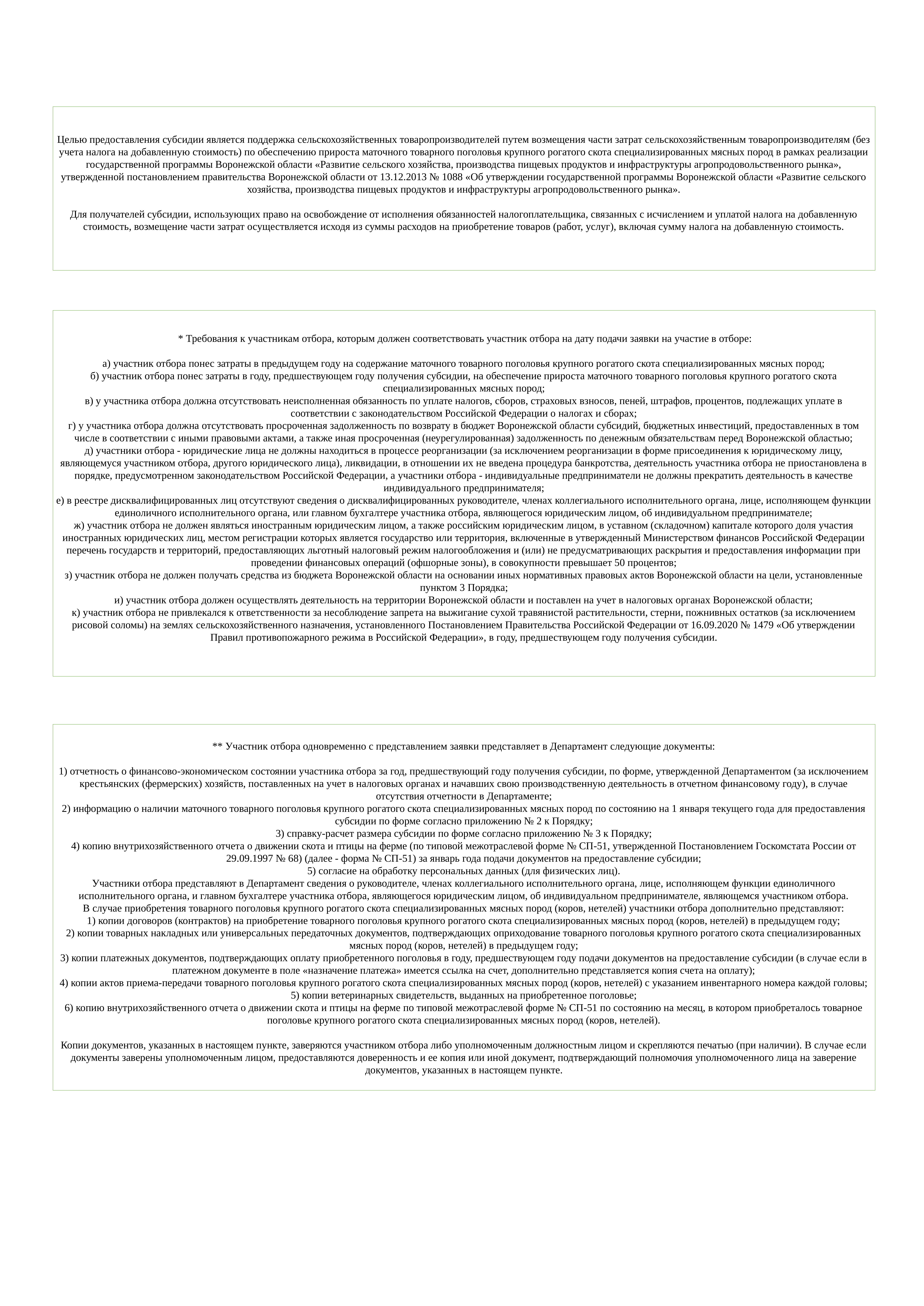

Целью предоставления субсидии является поддержка сельскохозяйственных товаропроизводителей путем возмещения части затрат сельскохозяйственным товаропроизводителям (без учета налога на добавленную стоимость) по обеспечению прироста маточного товарного поголовья крупного рогатого скота специализированных мясных пород в рамках реализации государственной программы Воронежской области «Развитие сельского хозяйства, производства пищевых продуктов и инфраструктуры агропродовольственного рынка», утвержденной постановлением правительства Воронежской области от 13.12.2013 № 1088 «Об утверждении государственной программы Воронежской области «Развитие сельского хозяйства, производства пищевых продуктов и инфраструктуры агропродовольственного рынка».

Для получателей субсидии, использующих право на освобождение от исполнения обязанностей налогоплательщика, связанных с исчислением и уплатой налога на добавленную стоимость, возмещение части затрат осуществляется исходя из суммы расходов на приобретение товаров (работ, услуг), включая сумму налога на добавленную стоимость.

 * Требования к участникам отбора, которым должен соответствовать участник отбора на дату подачи заявки на участие в отборе:

а) участник отбора понес затраты в предыдущем году на содержание маточного товарного поголовья крупного рогатого скота специализированных мясных пород;
б) участник отбора понес затраты в году, предшествующем году получения субсидии, на обеспечение прироста маточного товарного поголовья крупного рогатого скота специализированных мясных пород;
в) у участника отбора должна отсутствовать неисполненная обязанность по уплате налогов, сборов, страховых взносов, пеней, штрафов, процентов, подлежащих уплате в соответствии с законодательством Российской Федерации о налогах и сборах;
г) у участника отбора должна отсутствовать просроченная задолженность по возврату в бюджет Воронежской области субсидий, бюджетных инвестиций, предоставленных в том числе в соответствии с иными правовыми актами, а также иная просроченная (неурегулированная) задолженность по денежным обязательствам перед Воронежской областью;
д) участники отбора - юридические лица не должны находиться в процессе реорганизации (за исключением реорганизации в форме присоединения к юридическому лицу, являющемуся участником отбора, другого юридического лица), ликвидации, в отношении их не введена процедура банкротства, деятельность участника отбора не приостановлена в порядке, предусмотренном законодательством Российской Федерации, а участники отбора - индивидуальные предприниматели не должны прекратить деятельность в качестве индивидуального предпринимателя;
е) в реестре дисквалифицированных лиц отсутствуют сведения о дисквалифицированных руководителе, членах коллегиального исполнительного органа, лице, исполняющем функции единоличного исполнительного органа, или главном бухгалтере участника отбора, являющегося юридическим лицом, об индивидуальном предпринимателе;
ж) участник отбора не должен являться иностранным юридическим лицом, а также российским юридическим лицом, в уставном (складочном) капитале которого доля участия иностранных юридических лиц, местом регистрации которых является государство или территория, включенные в утвержденный Министерством финансов Российской Федерации перечень государств и территорий, предоставляющих льготный налоговый режим налогообложения и (или) не предусматривающих раскрытия и предоставления информации при проведении финансовых операций (офшорные зоны), в совокупности превышает 50 процентов;
з) участник отбора не должен получать средства из бюджета Воронежской области на основании иных нормативных правовых актов Воронежской области на цели, установленные пунктом 3 Порядка;
и) участник отбора должен осуществлять деятельность на территории Воронежской области и поставлен на учет в налоговых органах Воронежской области;
к) участник отбора не привлекался к ответственности за несоблюдение запрета на выжигание сухой травянистой растительности, стерни, пожнивных остатков (за исключением рисовой соломы) на землях сельскохозяйственного назначения, установленного Постановлением Правительства Российской Федерации от 16.09.2020 № 1479 «Об утверждении Правил противопожарного режима в Российской Федерации», в году, предшествующем году получения субсидии.

** Участник отбора одновременно с представлением заявки представляет в Департамент следующие документы:

1) отчетность о финансово-экономическом состоянии участника отбора за год, предшествующий году получения субсидии, по форме, утвержденной Департаментом (за исключением крестьянских (фермерских) хозяйств, поставленных на учет в налоговых органах и начавших свою производственную деятельность в отчетном финансовому году), в случае отсутствия отчетности в Департаменте;
2) информацию о наличии маточного товарного поголовья крупного рогатого скота специализированных мясных пород по состоянию на 1 января текущего года для предоставления субсидии по форме согласно приложению № 2 к Порядку;
3) справку-расчет размера субсидии по форме согласно приложению № 3 к Порядку;
4) копию внутрихозяйственного отчета о движении скота и птицы на ферме (по типовой межотраслевой форме № СП-51, утвержденной Постановлением Госкомстата России от 29.09.1997 № 68) (далее - форма № СП-51) за январь года подачи документов на предоставление субсидии;
5) согласие на обработку персональных данных (для физических лиц).
Участники отбора представляют в Департамент сведения о руководителе, членах коллегиального исполнительного органа, лице, исполняющем функции единоличного исполнительного органа, и главном бухгалтере участника отбора, являющегося юридическим лицом, об индивидуальном предпринимателе, являющемся участником отбора.
В случае приобретения товарного поголовья крупного рогатого скота специализированных мясных пород (коров, нетелей) участники отбора дополнительно представляют:
1) копии договоров (контрактов) на приобретение товарного поголовья крупного рогатого скота специализированных мясных пород (коров, нетелей) в предыдущем году;
2) копии товарных накладных или универсальных передаточных документов, подтверждающих оприходование товарного поголовья крупного рогатого скота специализированных мясных пород (коров, нетелей) в предыдущем году;
3) копии платежных документов, подтверждающих оплату приобретенного поголовья в году, предшествующем году подачи документов на предоставление субсидии (в случае если в платежном документе в поле «назначение платежа» имеется ссылка на счет, дополнительно представляется копия счета на оплату);
4) копии актов приема-передачи товарного поголовья крупного рогатого скота специализированных мясных пород (коров, нетелей) с указанием инвентарного номера каждой головы;
5) копии ветеринарных свидетельств, выданных на приобретенное поголовье;
6) копию внутрихозяйственного отчета о движении скота и птицы на ферме по типовой межотраслевой форме № СП-51 по состоянию на месяц, в котором приобреталось товарное поголовье крупного рогатого скота специализированных мясных пород (коров, нетелей).

Копии документов, указанных в настоящем пункте, заверяются участником отбора либо уполномоченным должностным лицом и скрепляются печатью (при наличии). В случае если документы заверены уполномоченным лицом, предоставляются доверенность и ее копия или иной документ, подтверждающий полномочия уполномоченного лица на заверение документов, указанных в настоящем пункте.